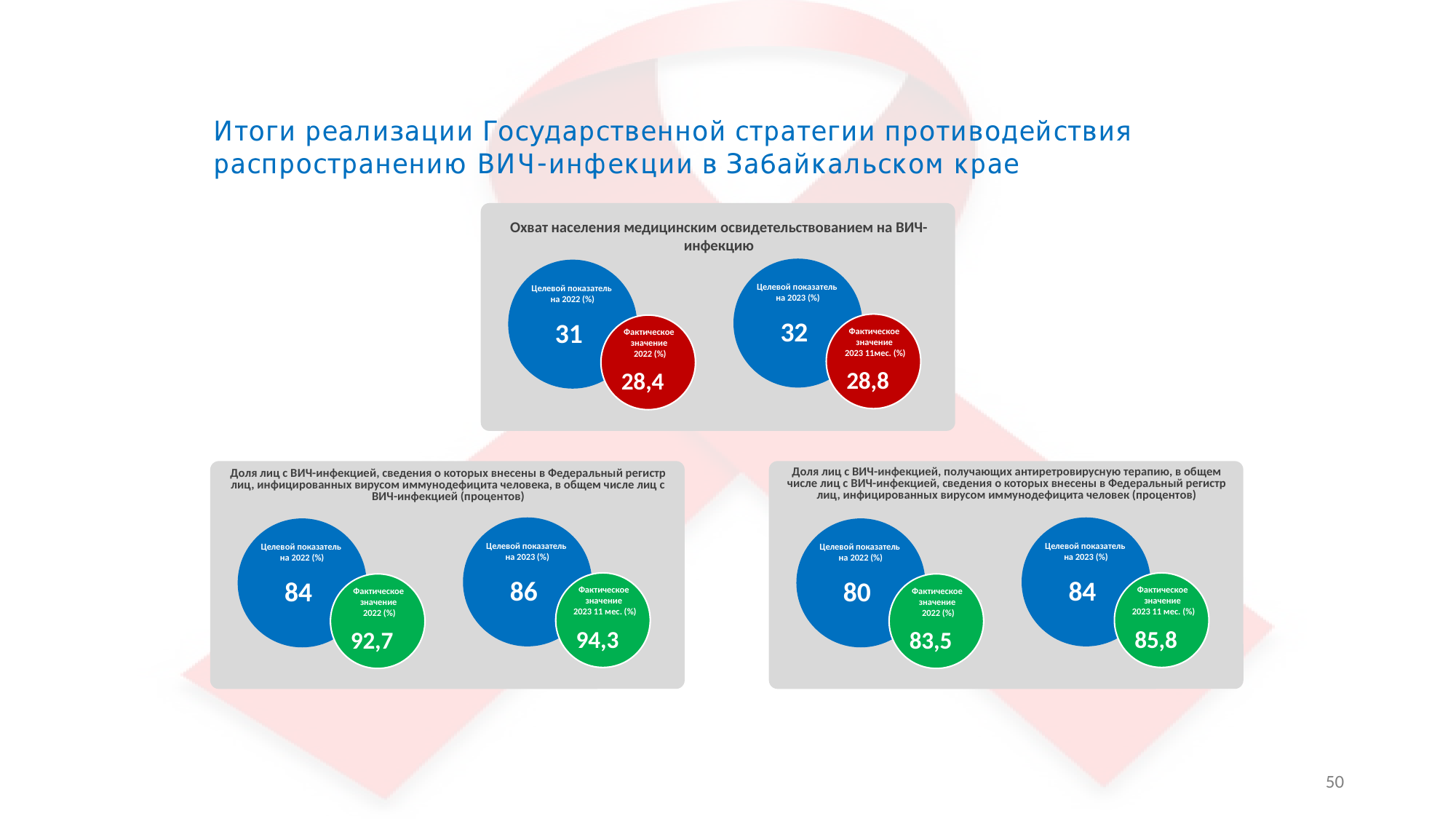

Итоги реализации Государственной стратегии противодействия распространению ВИЧ-инфекции в Забайкальском крае

Охват населения медицинским освидетельствованием на ВИЧ-инфекцию

Целевой показатель
на 2023 (%)
Целевой показатель
на 2022 (%)
32
31

Фактическое
значение
2023 11мес. (%)
Фактическое
значение
2022 (%)
28,8
28,4

Доля лиц с ВИЧ-инфекцией, получающих антиретровирусную терапию, в общем числе лиц с ВИЧ-инфекцией, сведения о которых внесены в Федеральный регистр лиц, инфицированных вирусом иммунодефицита человек (процентов)
Доля лиц с ВИЧ-инфекцией, сведения о которых внесены в Федеральный регистр лиц, инфицированных вирусом иммунодефицита человека, в общем числе лиц с ВИЧ-инфекцией (процентов)

Целевой показатель
на 2023 (%)
Целевой показатель
на 2023 (%)
Целевой показатель
на 2022 (%)
Целевой показатель
на 2022 (%)
86
84
84
80

Фактическое
значение
2023 11 мес. (%)
Фактическое
значение
2023 11 мес. (%)
Фактическое
значение
2022 (%)
Фактическое
значение
2022 (%)
94,3
85,8
92,7
83,5
50